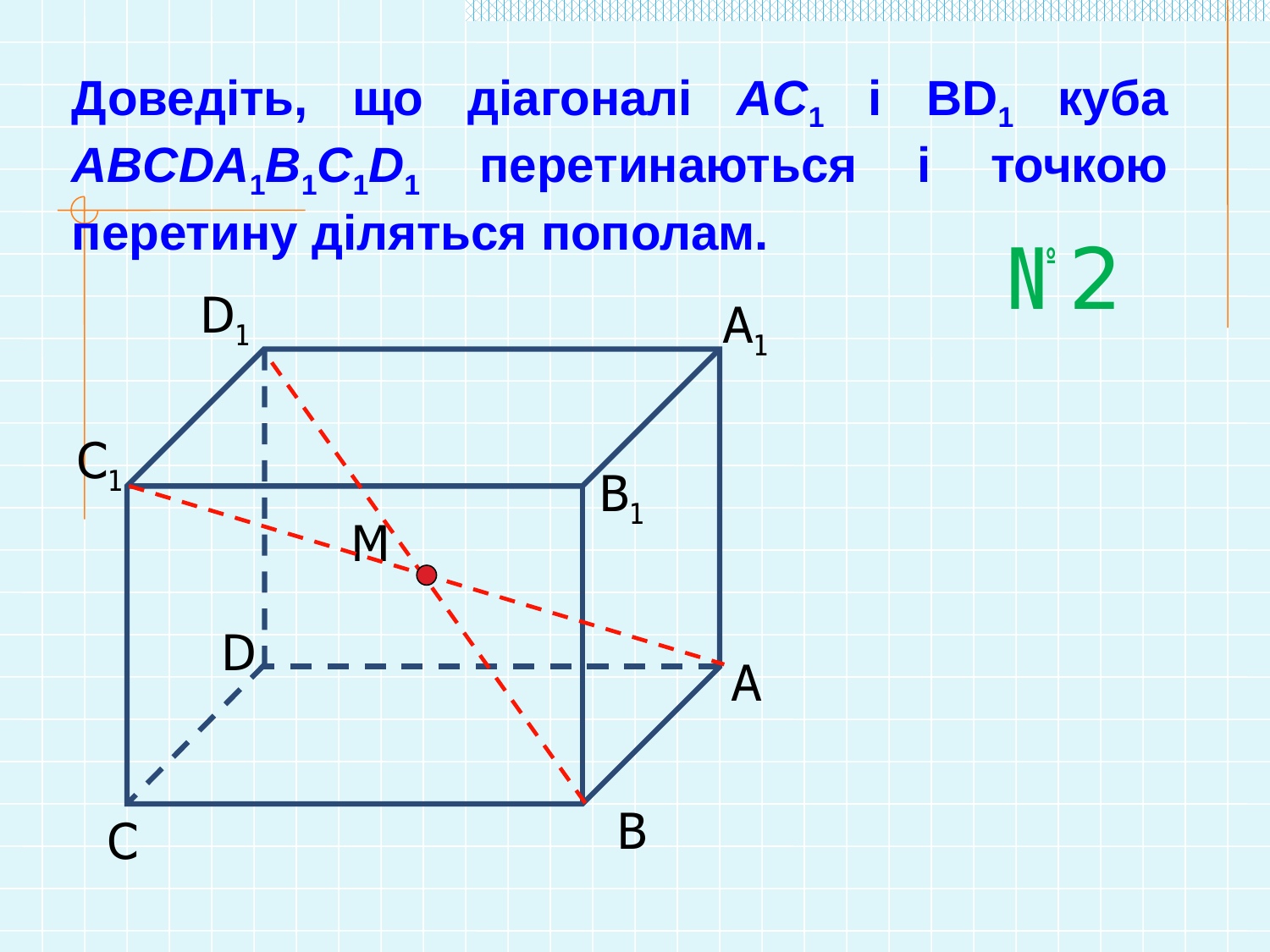

Доведіть, що діагоналі AC1 і ΒD1 куба ABCDA1B1C1D1 перетинаються і точкою перетину діляться пополам.
№2
D1
A1

C1
B1
M

D
A

В
C